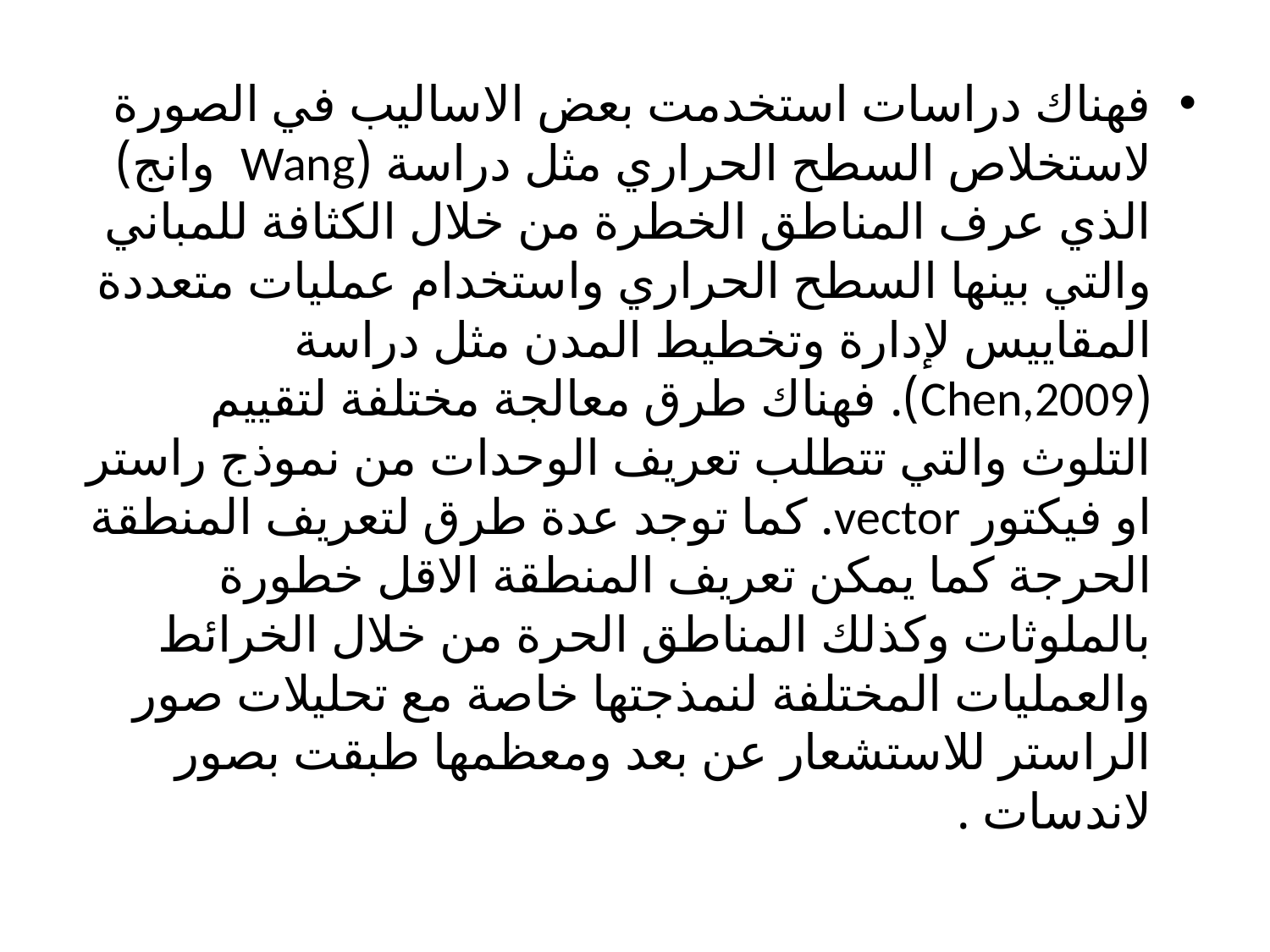

فهناك دراسات استخدمت بعض الاساليب في الصورة لاستخلاص السطح الحراري مثل دراسة (Wang  وانج) الذي عرف المناطق الخطرة من خلال الكثافة للمباني والتي بينها السطح الحراري واستخدام عمليات متعددة المقاييس لإدارة وتخطيط المدن مثل دراسة (Chen,2009). فهناك طرق معالجة مختلفة لتقييم التلوث والتي تتطلب تعريف الوحدات من نموذج راستر او فيكتور vector. كما توجد عدة طرق لتعريف المنطقة الحرجة كما يمكن تعريف المنطقة الاقل خطورة بالملوثات وكذلك المناطق الحرة من خلال الخرائط والعمليات المختلفة لنمذجتها خاصة مع تحليلات صور الراستر للاستشعار عن بعد ومعظمها طبقت بصور لاندسات .